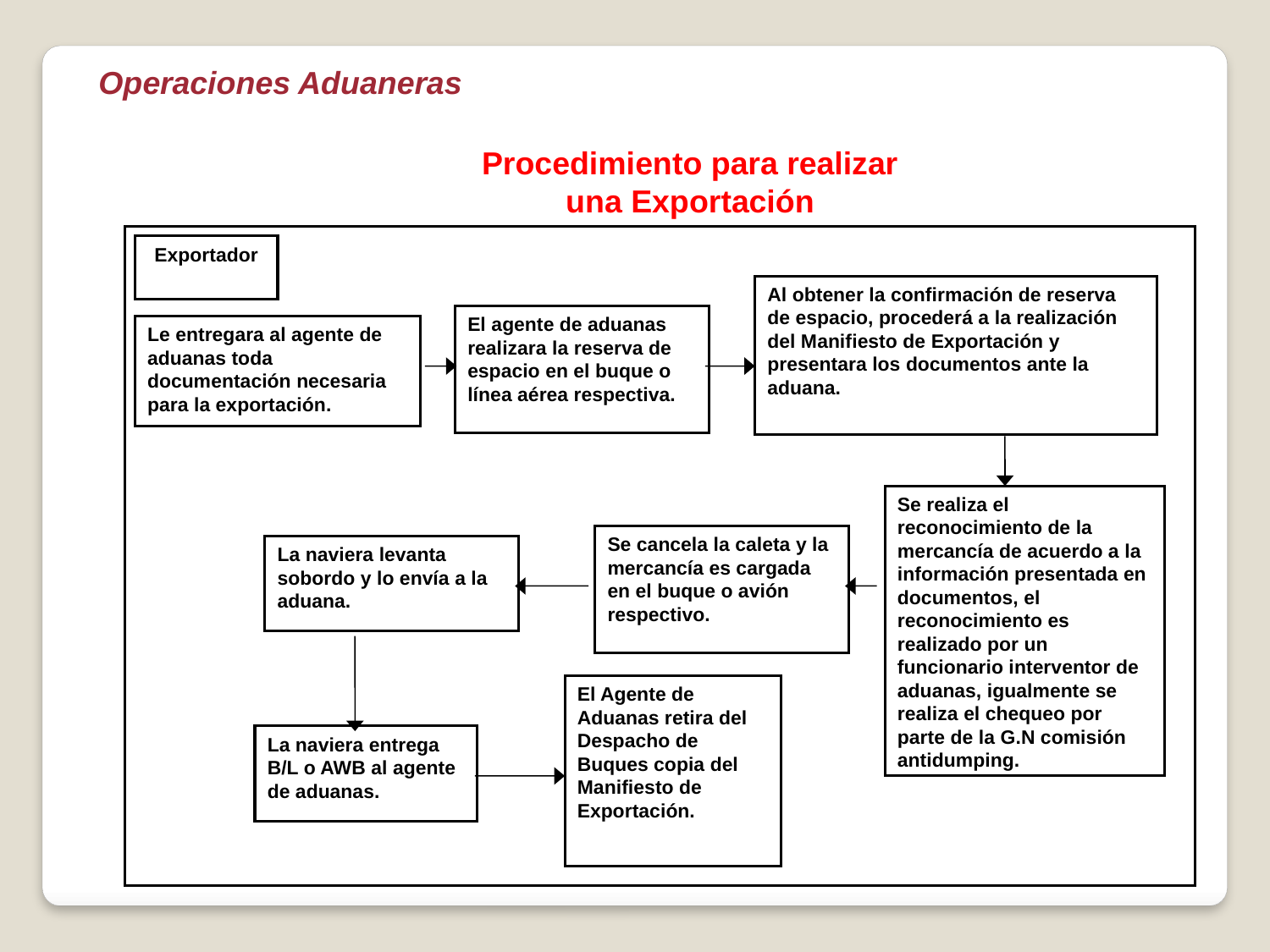

Operaciones Aduaneras
Procedimiento para realizar una Exportación

Exportador
Al obtener la confirmación de reserva de espacio, procederá a la realización del Manifiesto de Exportación y presentara los documentos ante la aduana.
El agente de aduanas realizara la reserva de espacio en el buque o línea aérea respectiva.
Le entregara al agente de aduanas toda documentación necesaria para la exportación.

Se realiza el reconocimiento de la mercancía de acuerdo a la información presentada en documentos, el reconocimiento es realizado por un funcionario interventor de aduanas, igualmente se realiza el chequeo por parte de la G.N comisión  antidumping.
Se cancela la caleta y la mercancía es cargada en el buque o avión respectivo.
La naviera levanta sobordo y lo envía a la aduana.

El Agente de Aduanas retira del Despacho de Buques copia del Manifiesto de Exportación.
La naviera entrega B/L o AWB al agente de aduanas.